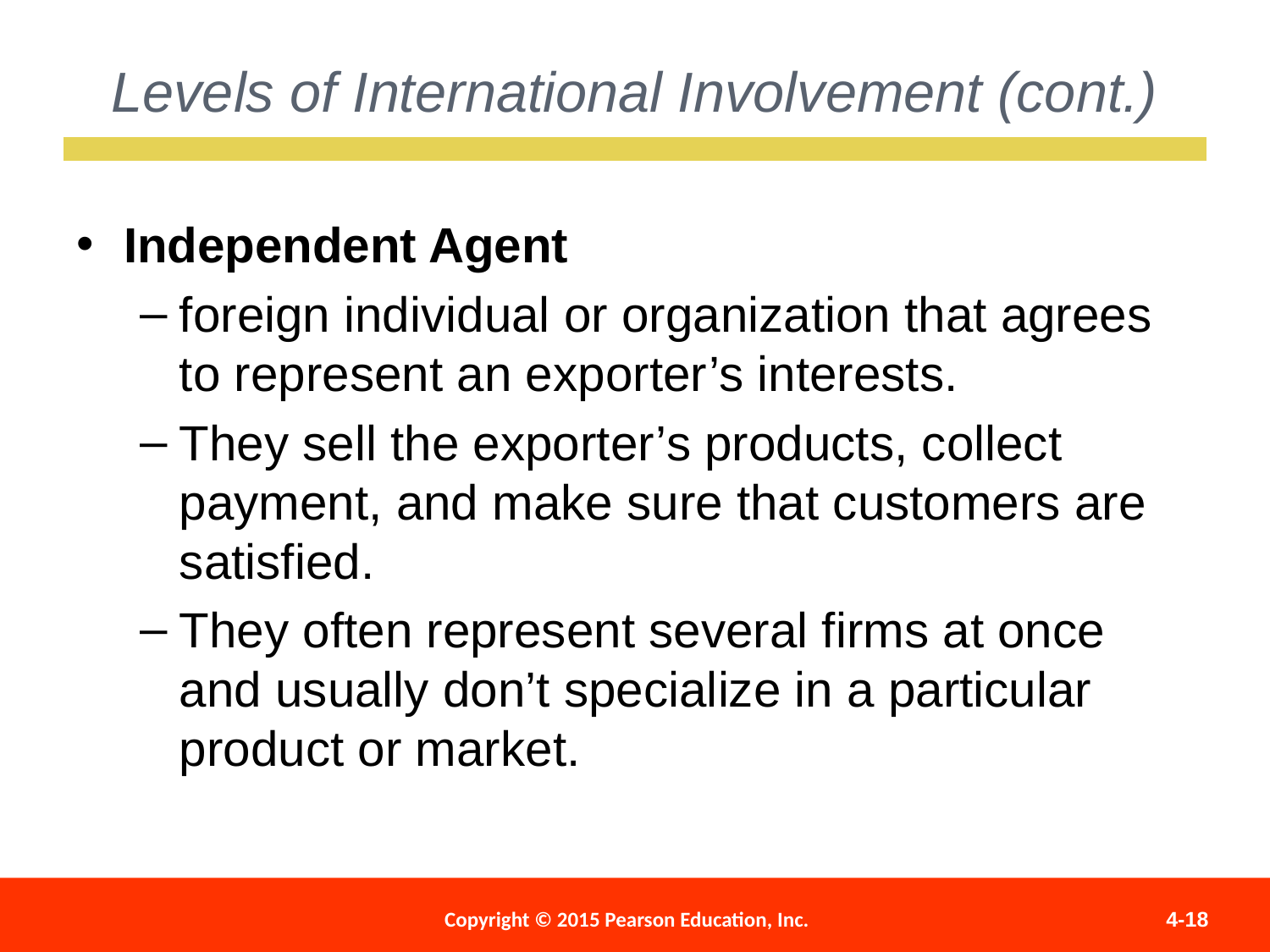

Levels of International Involvement (cont.)
Independent Agent
foreign individual or organization that agrees to represent an exporter’s interests.
They sell the exporter’s products, collect payment, and make sure that customers are satisfied.
They often represent several firms at once and usually don’t specialize in a particular product or market.